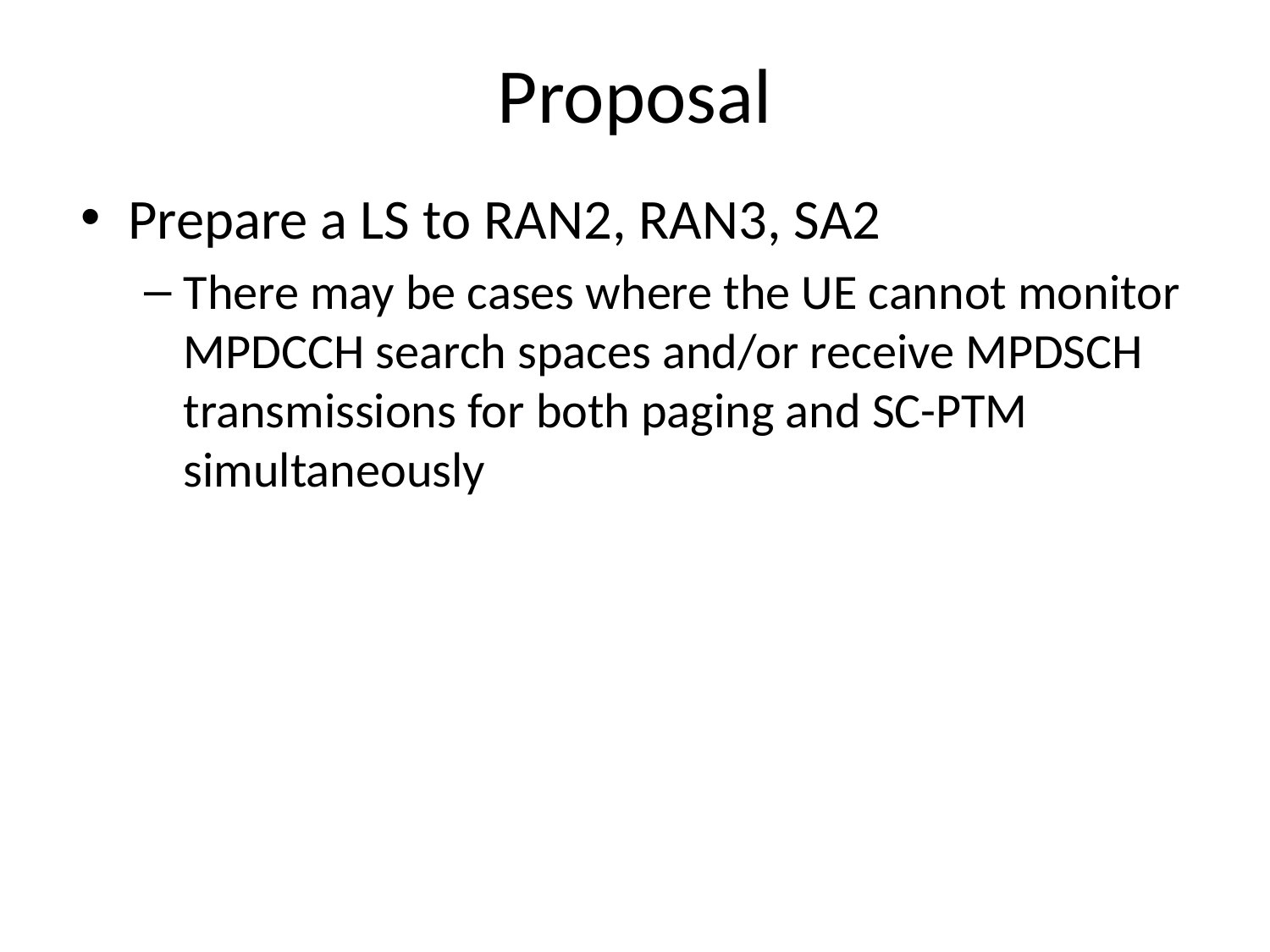

# Proposal
Prepare a LS to RAN2, RAN3, SA2
There may be cases where the UE cannot monitor MPDCCH search spaces and/or receive MPDSCH transmissions for both paging and SC-PTM simultaneously